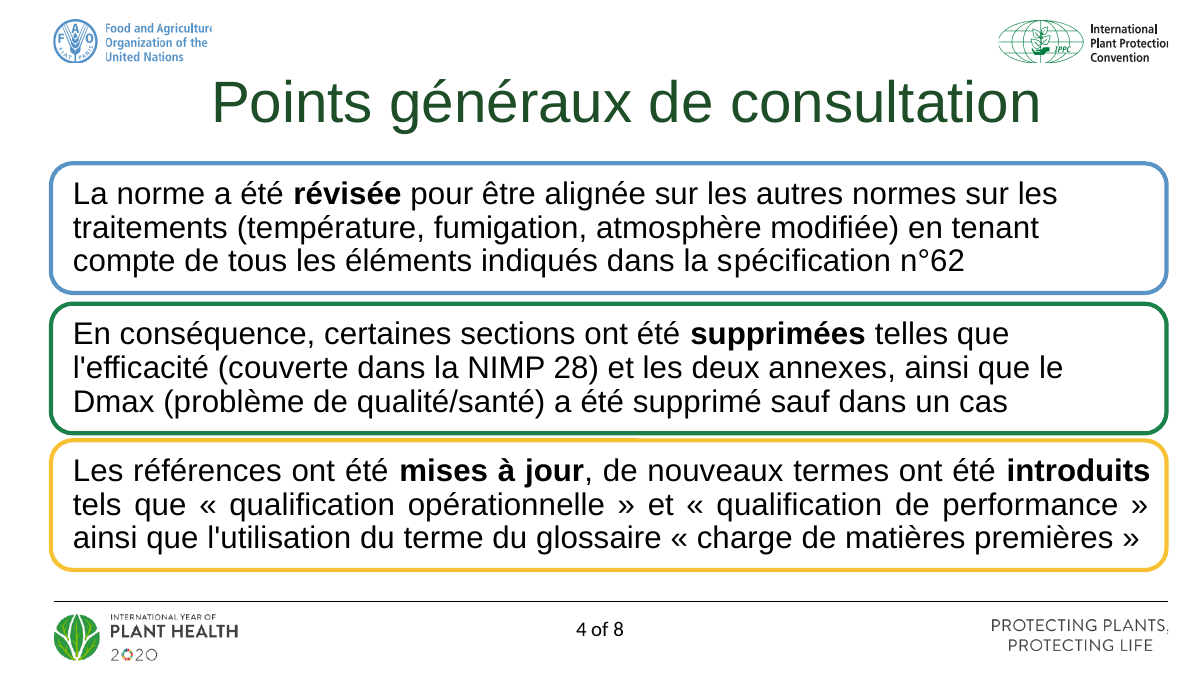

Points généraux de consultation
La norme a été révisée pour être alignée sur les autres normes sur les traitements (température, fumigation, atmosphère modifiée) en tenant compte de tous les éléments indiqués dans la spécification n°62
En conséquence, certaines sections ont été supprimées telles que l'efficacité (couverte dans la NIMP 28) et les deux annexes, ainsi que le Dmax (problème de qualité/santé) a été supprimé sauf dans un cas
Les références ont été mises à jour, de nouveaux termes ont été introduits tels que « qualification opérationnelle » et « qualification de performance » ainsi que l'utilisation du terme du glossaire « charge de matières premières »
4 of 8